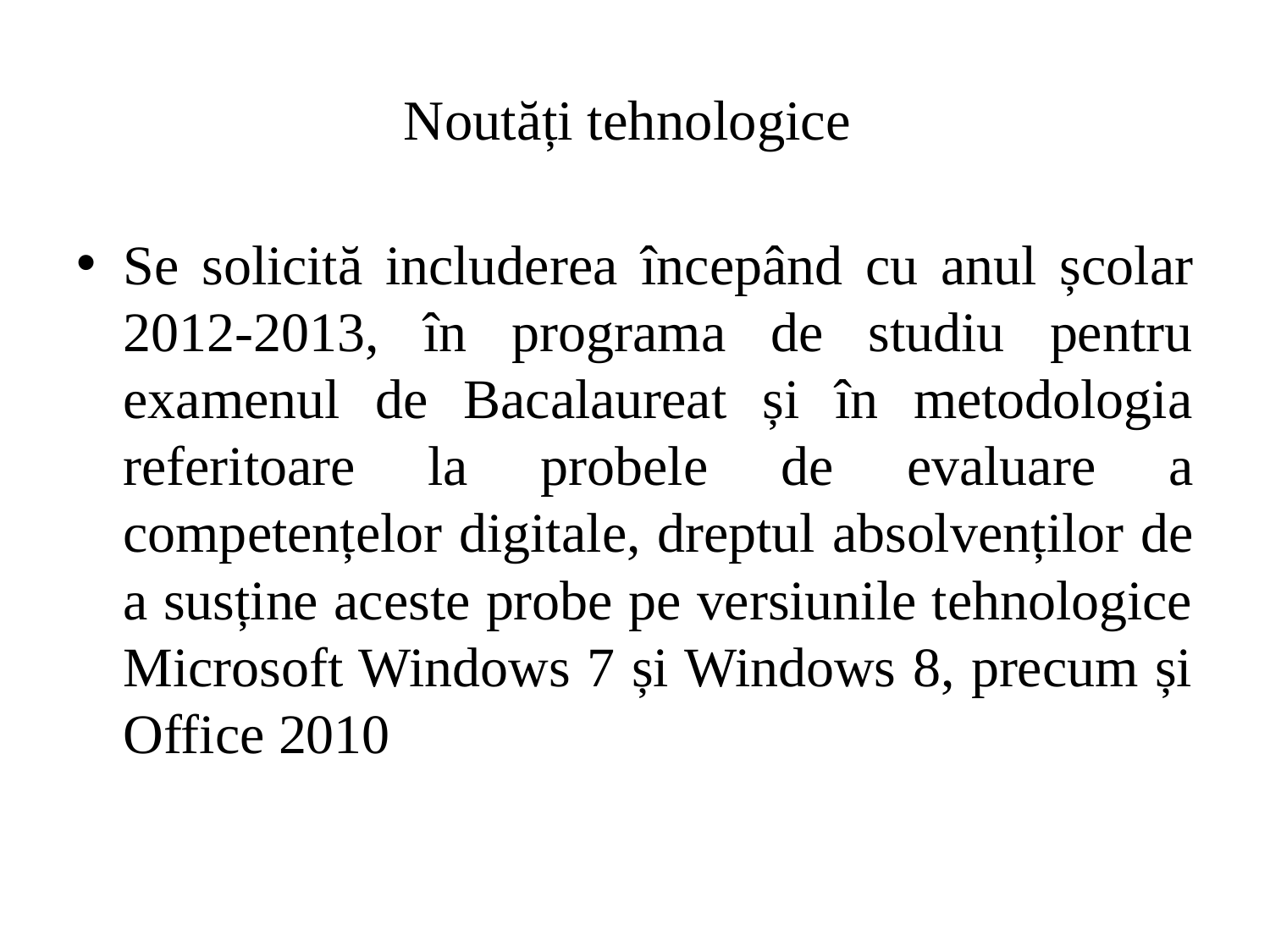

# Noutăți tehnologice
Se solicită includerea începând cu anul școlar 2012-2013, în programa de studiu pentru examenul de Bacalaureat și în metodologia referitoare la probele de evaluare a competențelor digitale, dreptul absolvenților de a susține aceste probe pe versiunile tehnologice Microsoft Windows 7 și Windows 8, precum și Office 2010